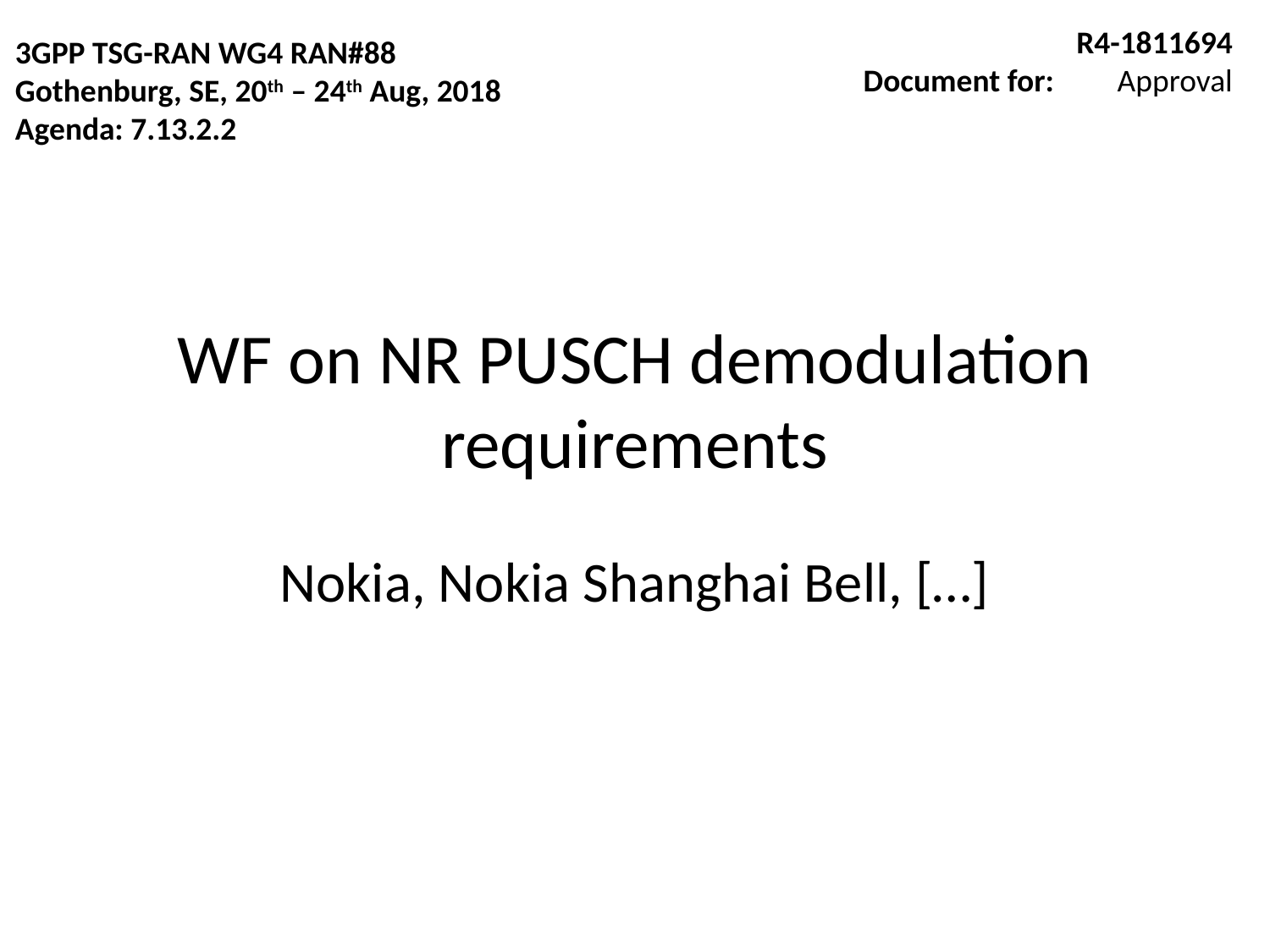

R4-1811694
Document for:	Approval
3GPP TSG-RAN WG4 RAN#88
Gothenburg, SE, 20th – 24th Aug, 2018
Agenda: 7.13.2.2
# WF on NR PUSCH demodulation requirements
Nokia, Nokia Shanghai Bell, […]